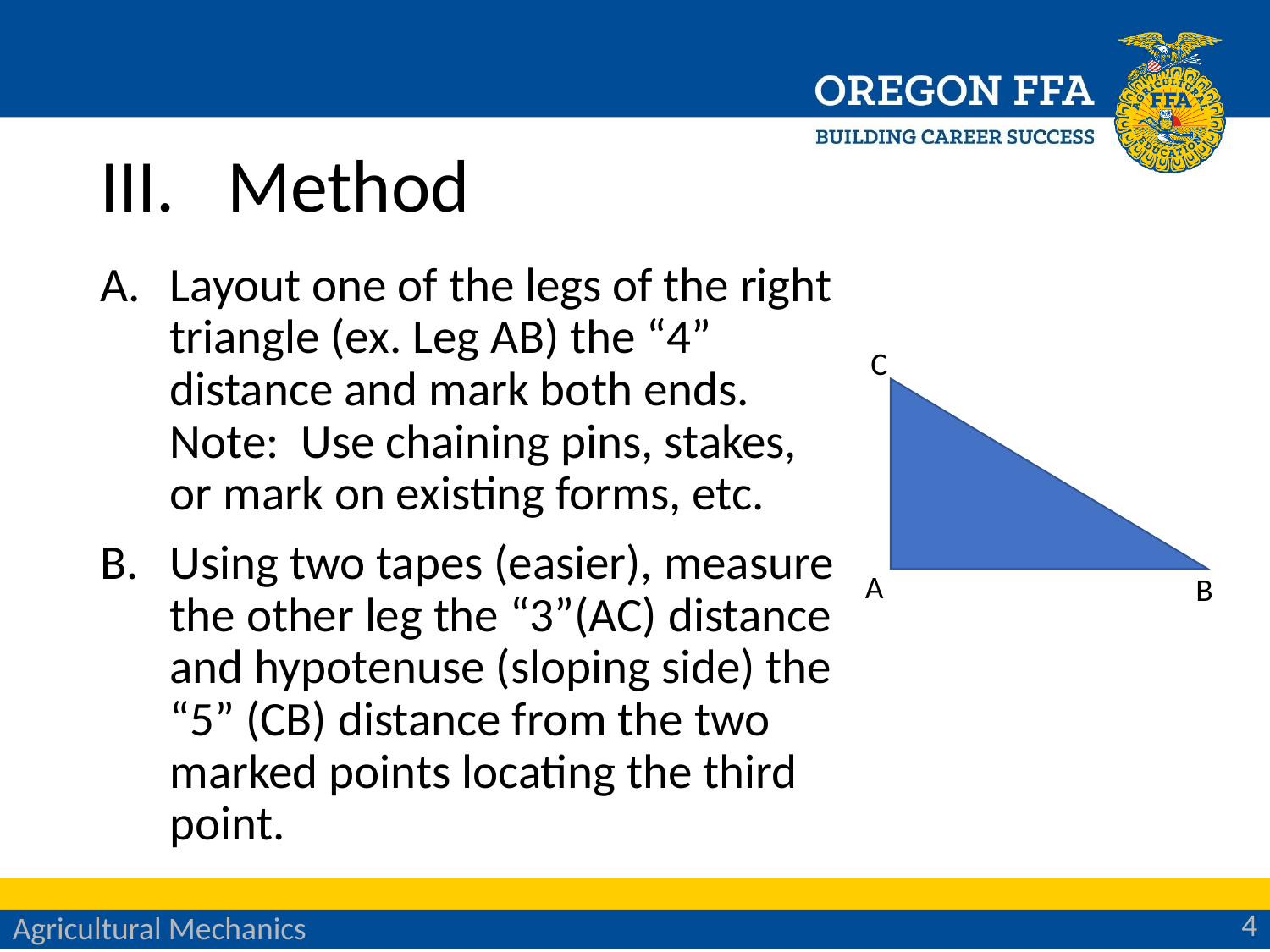

# Method
Layout one of the legs of the right triangle (ex. Leg AB) the “4” distance and mark both ends.  Note:  Use chaining pins, stakes, or mark on existing forms, etc.
Using two tapes (easier), measure the other leg the “3”(AC) distance and hypotenuse (sloping side) the “5” (CB) distance from the two marked points locating the third point.
C

A
B
4
Agricultural Mechanics